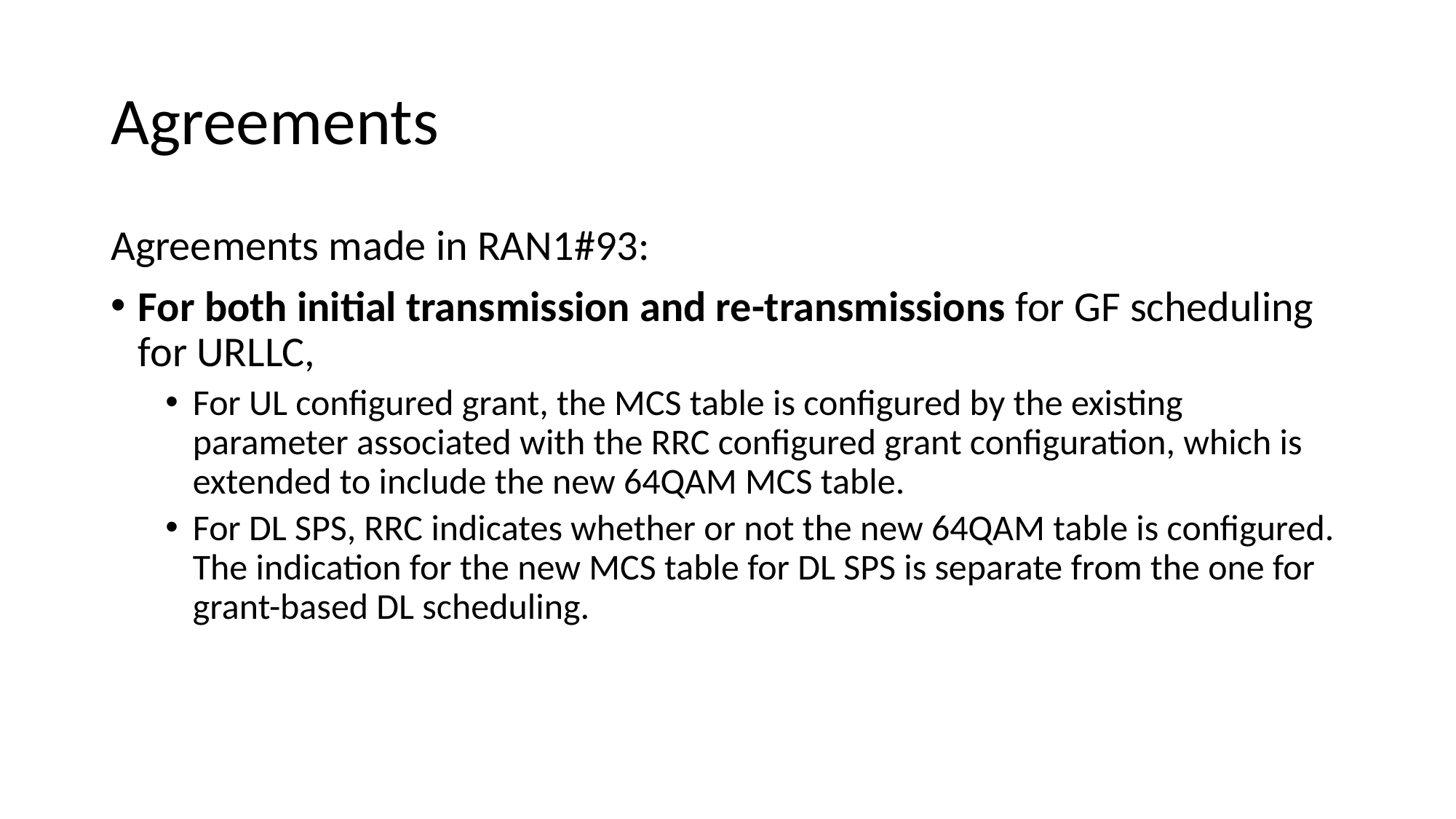

# Agreements
Agreements made in RAN1#93:
For both initial transmission and re-transmissions for GF scheduling for URLLC,
For UL configured grant, the MCS table is configured by the existing parameter associated with the RRC configured grant configuration, which is extended to include the new 64QAM MCS table.
For DL SPS, RRC indicates whether or not the new 64QAM table is configured. The indication for the new MCS table for DL SPS is separate from the one for grant-based DL scheduling.